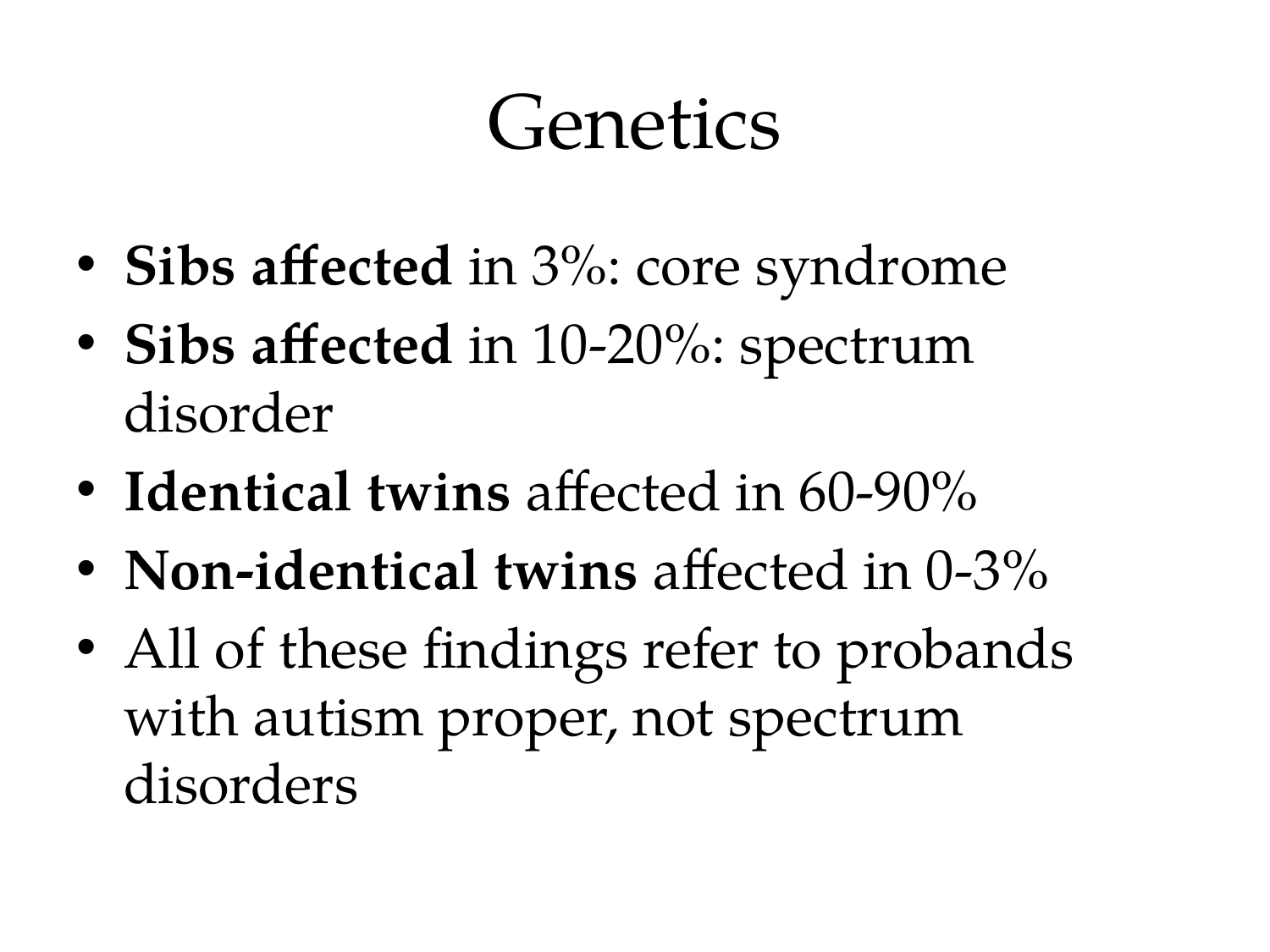

# Genetics
Sibs affected in 3%: core syndrome
Sibs affected in 10-20%: spectrum disorder
Identical twins affected in 60-90%
Non-identical twins affected in 0-3%
All of these findings refer to probands with autism proper, not spectrum disorders